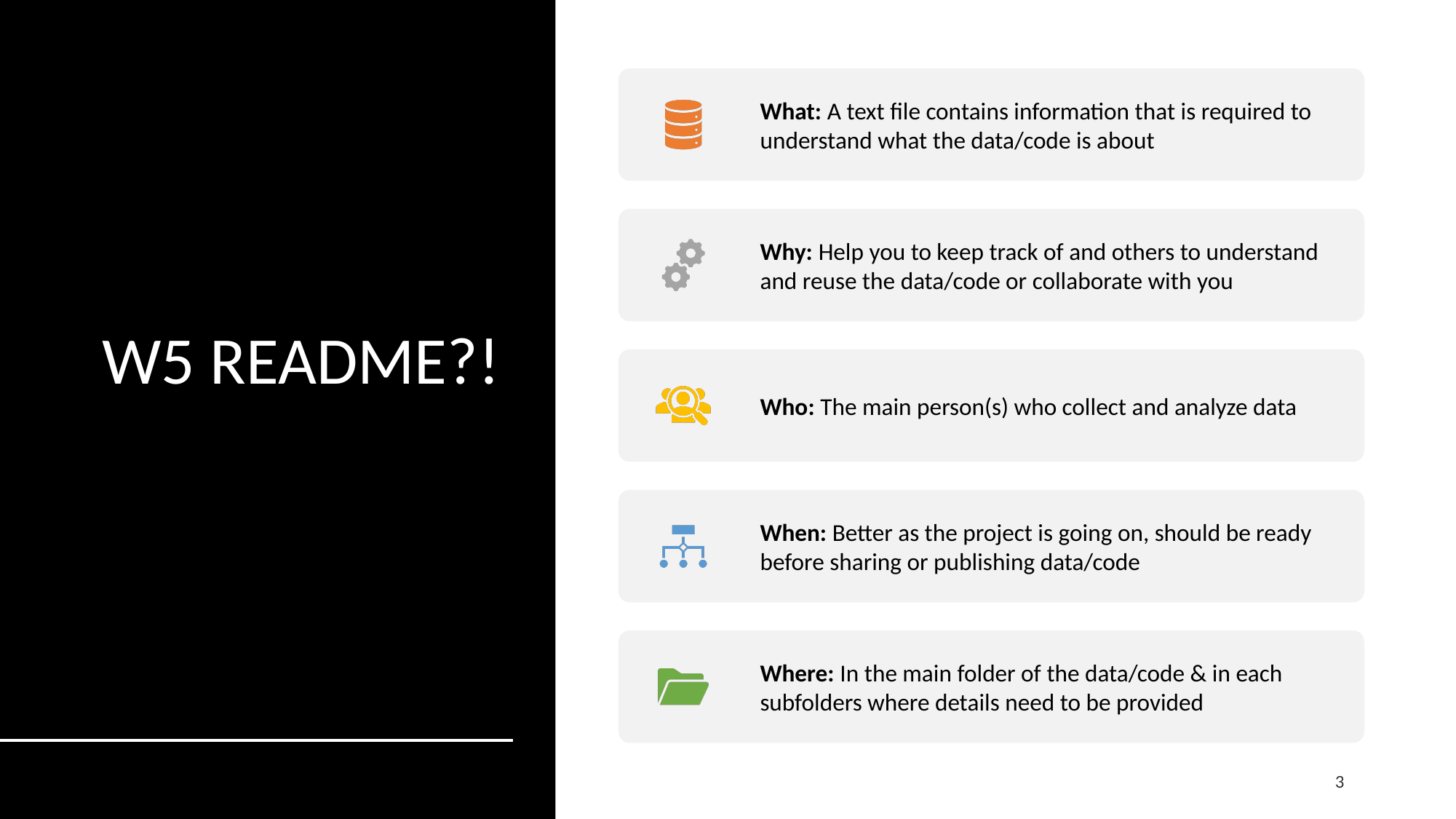

W5 README?!
What: A text file contains information that is required to understand what the data/code is about
Why: Help you to keep track of and others to understand and reuse the data/code or collaborate with you
Who: The main person(s) who collect and analyze data
When: Better as the project is going on, should be ready before sharing or publishing data/code
Where: In the main folder of the data/code & in each subfolders where details need to be provided
3